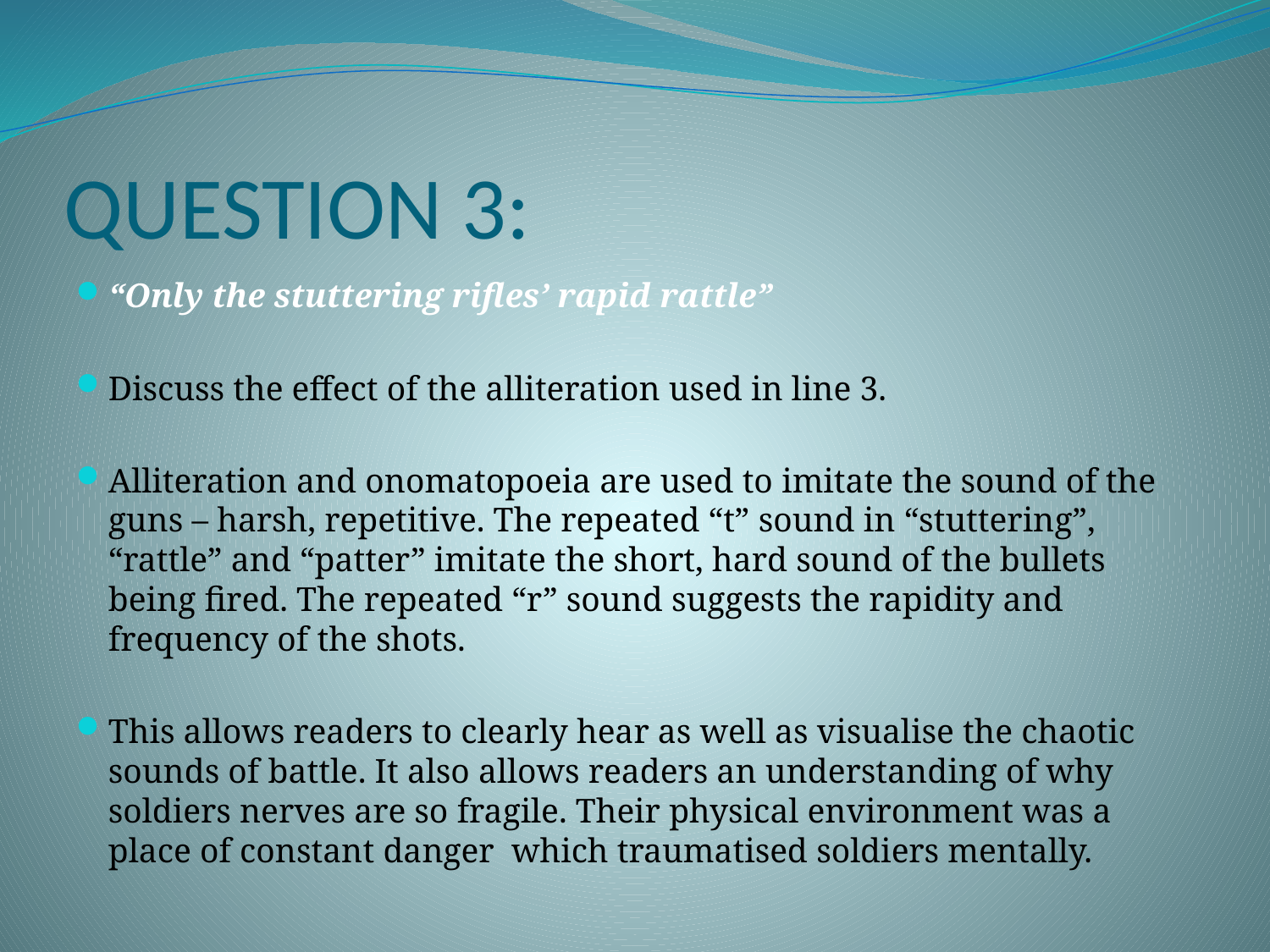

# QUESTION 3:
“Only the stuttering rifles’ rapid rattle”

Discuss the effect of the alliteration used in line 3.

Alliteration and onomatopoeia are used to imitate the sound of the guns – harsh, repetitive. The repeated “t” sound in “stuttering”, “rattle” and “patter” imitate the short, hard sound of the bullets being fired. The repeated “r” sound suggests the rapidity and frequency of the shots.

This allows readers to clearly hear as well as visualise the chaotic sounds of battle. It also allows readers an understanding of why soldiers nerves are so fragile. Their physical environment was a place of constant danger  which traumatised soldiers mentally.